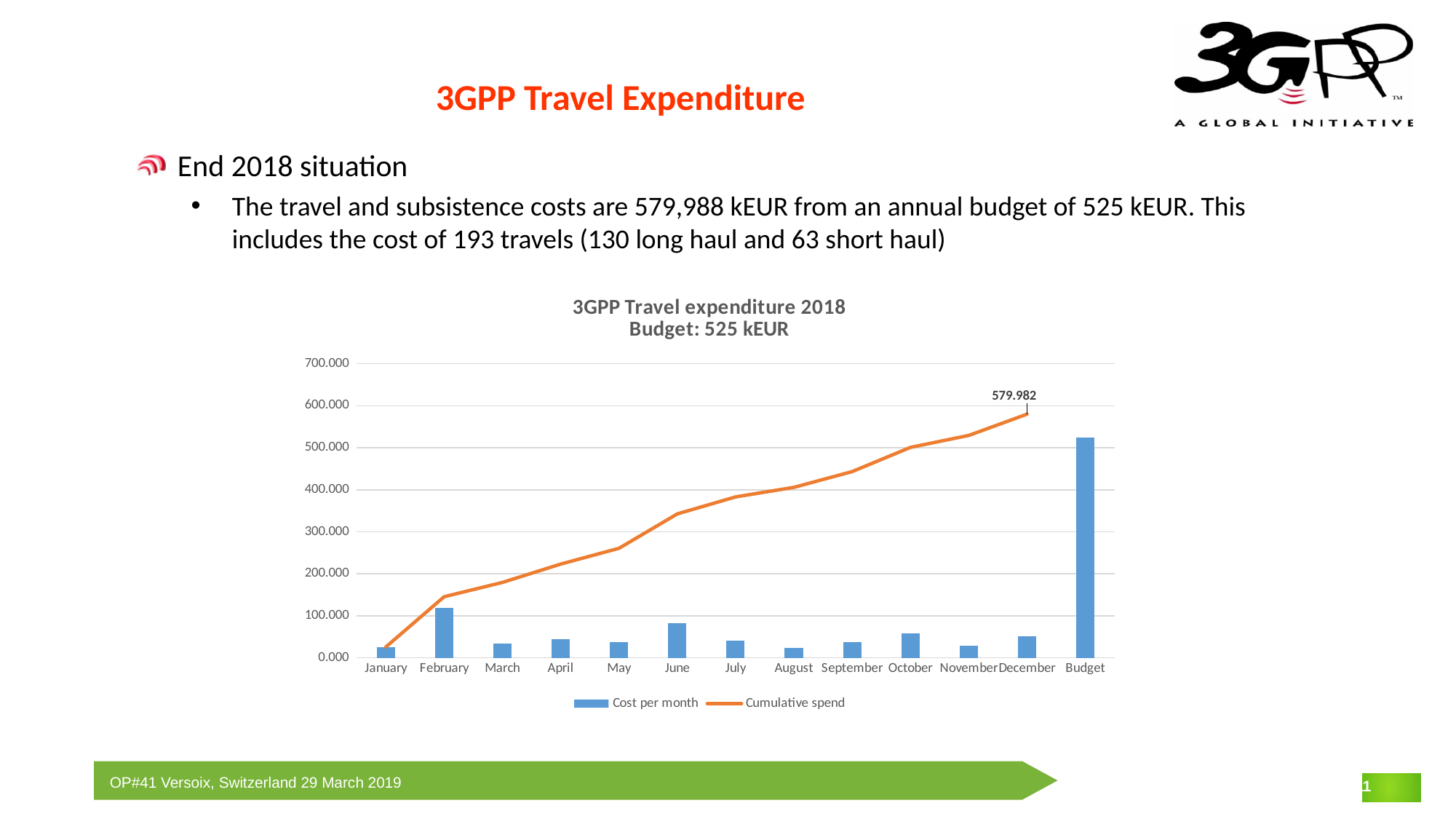

# 3GPP Travel Expenditure
End 2018 situation
The travel and subsistence costs are 579,988 kEUR from an annual budget of 525 kEUR. This includes the cost of 193 travels (130 long haul and 63 short haul)

### Chart: 3GPP Travel expenditure 2018

Budget: 525 kEUR

| Category | Cost per month | Cumulative spend |
|---|---|---|
| January | 25.974 | 25.974 |
| February | 119.443 | 145.417 |
| March | 34.085 | 179.502 |
| April | 43.691 | 223.193 |
| May | 37.475 | 260.668 |
| June | 81.875 | 342.543 |
| July | 40.42 | 382.963 |
| August | 22.77 | 405.733 |
| September | 37.588 | 443.321 |
| October | 57.59 | 500.91100000000006 |
| November | 28.392 | 529.3030000000001 |
| December | 50.679 | 579.9820000000001 |
| Budget | 525.0 | None |
11